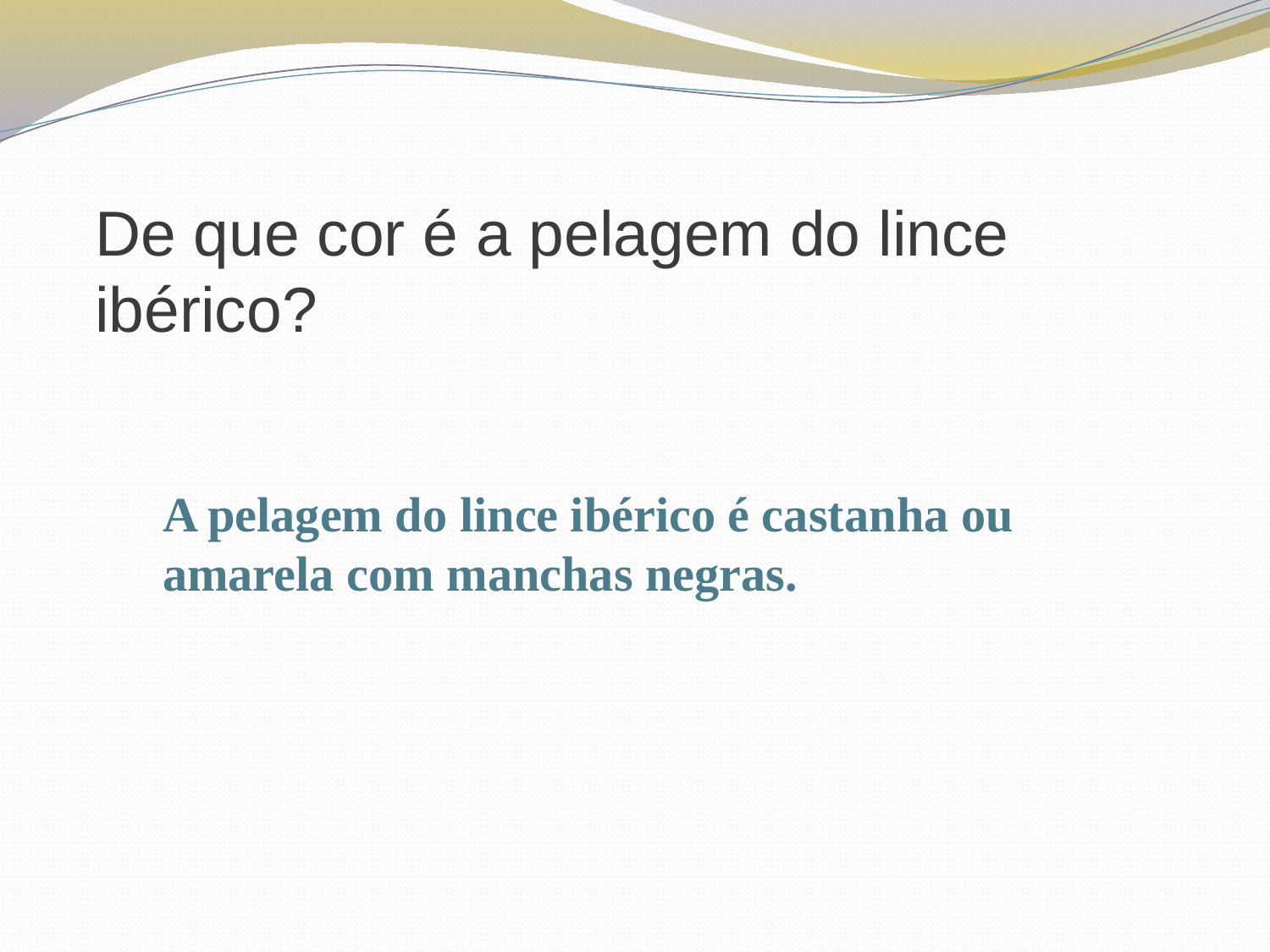

# De que cor é a pelagem do lince ibérico?
A pelagem do lince ibérico é castanha ou amarela com manchas negras.